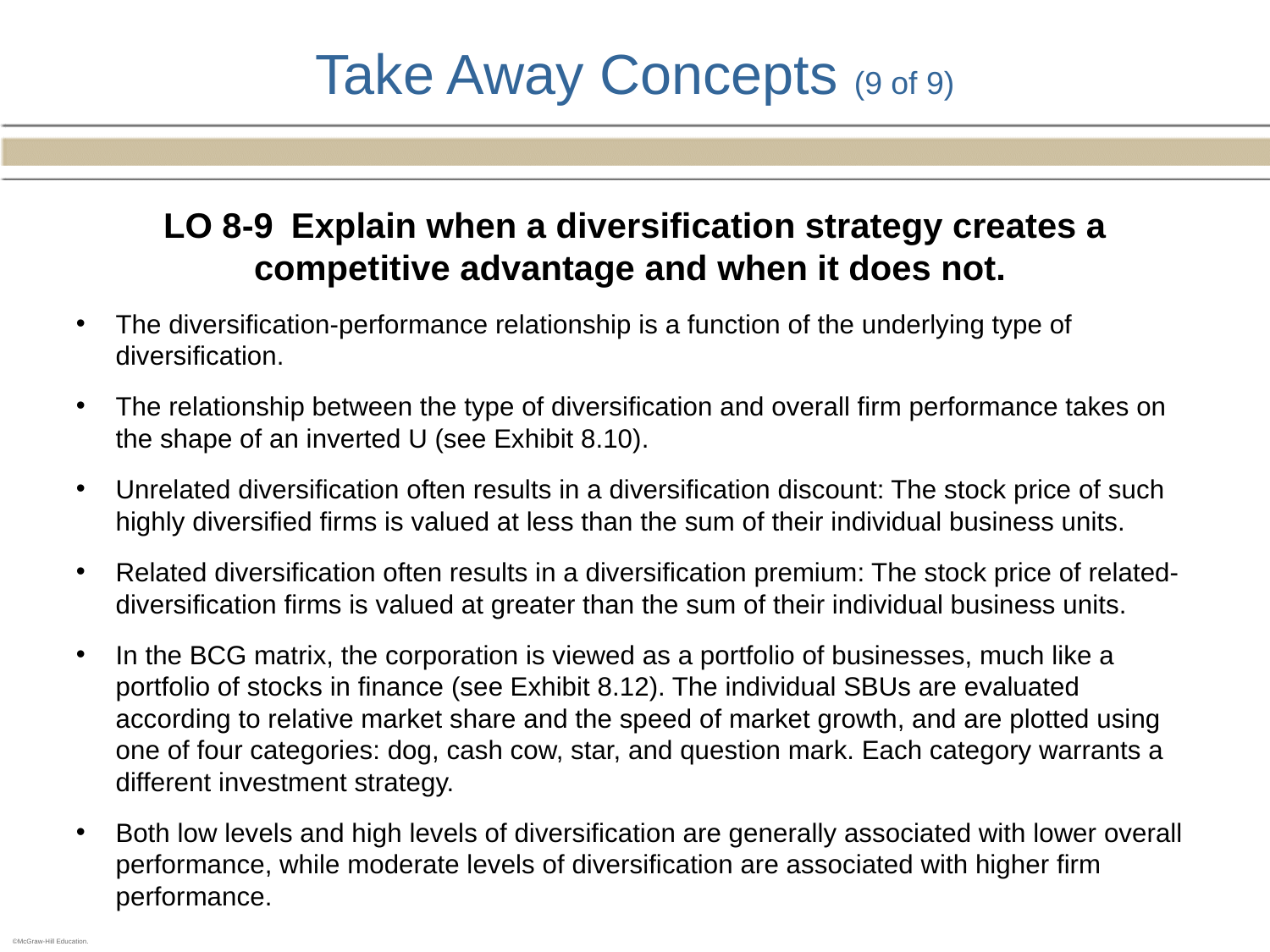

# Take Away Concepts (9 of 9)
LO 8-9 Explain when a diversification strategy creates a competitive advantage and when it does not.
The diversification-performance relationship is a function of the underlying type of diversification.
The relationship between the type of diversification and overall firm performance takes on the shape of an inverted U (see Exhibit 8.10).
Unrelated diversification often results in a diversification discount: The stock price of such highly diversified firms is valued at less than the sum of their individual business units.
Related diversification often results in a diversification premium: The stock price of related-diversification firms is valued at greater than the sum of their individual business units.
In the BCG matrix, the corporation is viewed as a portfolio of businesses, much like a portfolio of stocks in finance (see Exhibit 8.12). The individual SBUs are evaluated according to relative market share and the speed of market growth, and are plotted using one of four categories: dog, cash cow, star, and question mark. Each category warrants a different investment strategy.
Both low levels and high levels of diversification are generally associated with lower overall performance, while moderate levels of diversification are associated with higher firm performance.